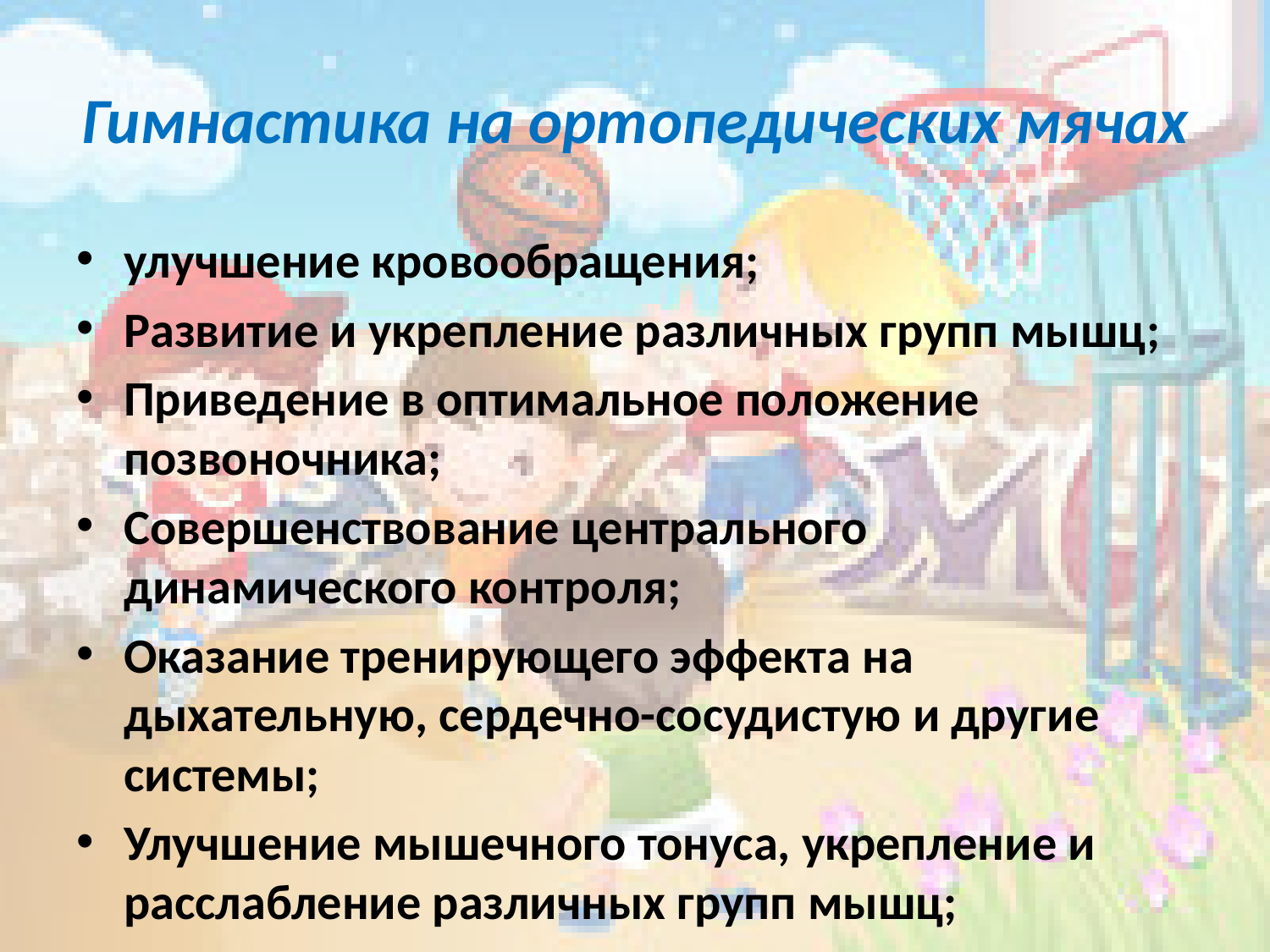

# Гимнастика на ортопедических мячах
улучшение кровообращения;
Развитие и укрепление различных групп мышц;
Приведение в оптимальное положение позвоночника;
Совершенствование центрального динамического контроля;
Оказание тренирующего эффекта на дыхательную, сердечно-сосудистую и другие системы;
Улучшение мышечного тонуса, укрепление и расслабление различных групп мышц;